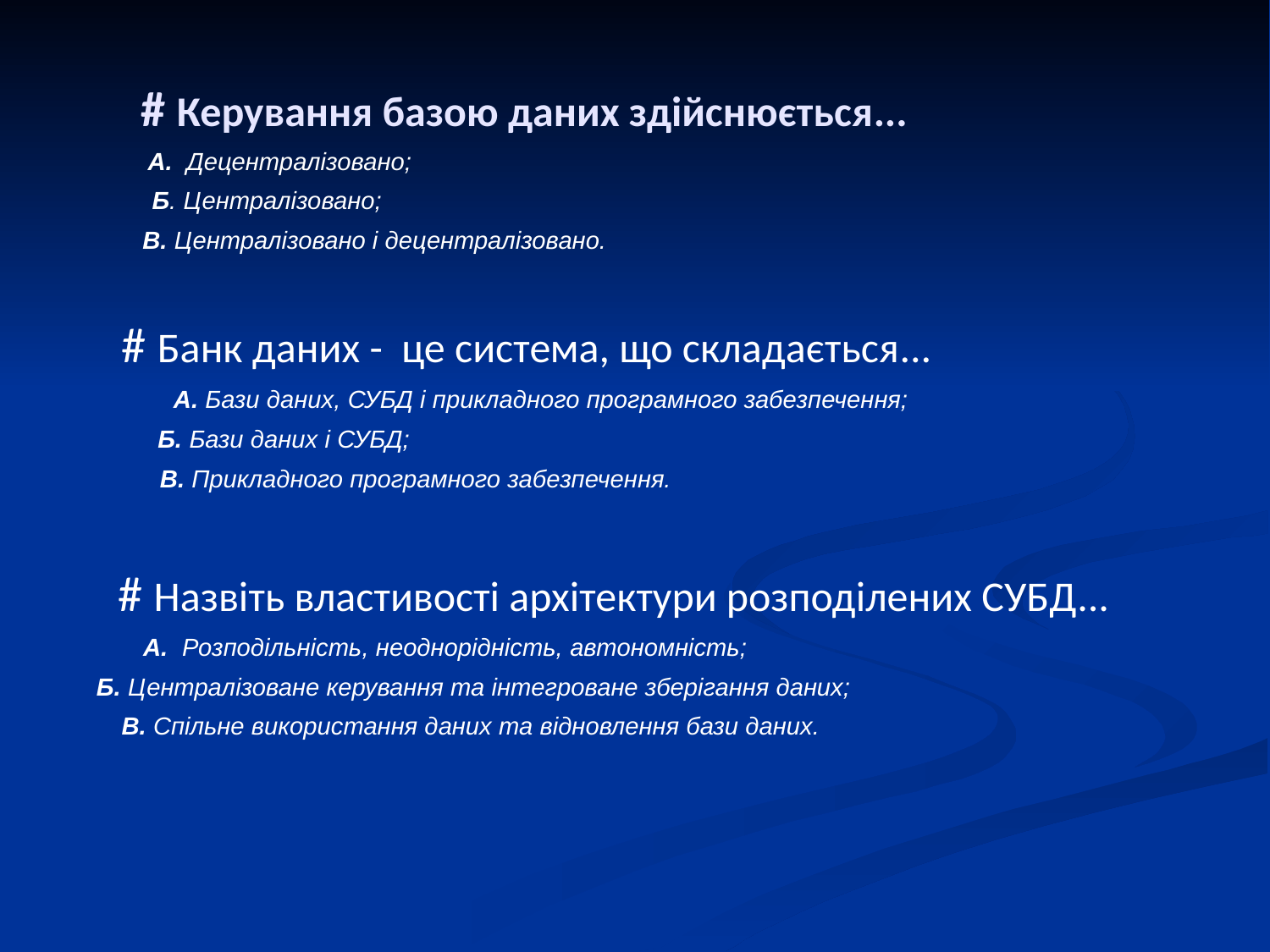

# Керування базою даних здійснюється...
А.  Децентралізовано;
Б. Централізовано;
В. Централізовано і децентралізовано.
# Банк даних -  це система, що складається...
А. Бази даних, СУБД і прикладного програмного забезпечення;
  Б. Бази даних і СУБД;
  В. Прикладного програмного забезпечення.
# Назвіть властивості архітектури розподілених СУБД...
А.  Розподільність, неоднорідність, автономність;
  Б. Централізоване керування та інтегроване зберігання даних;
   В. Спільне використання даних та відновлення бази даних.